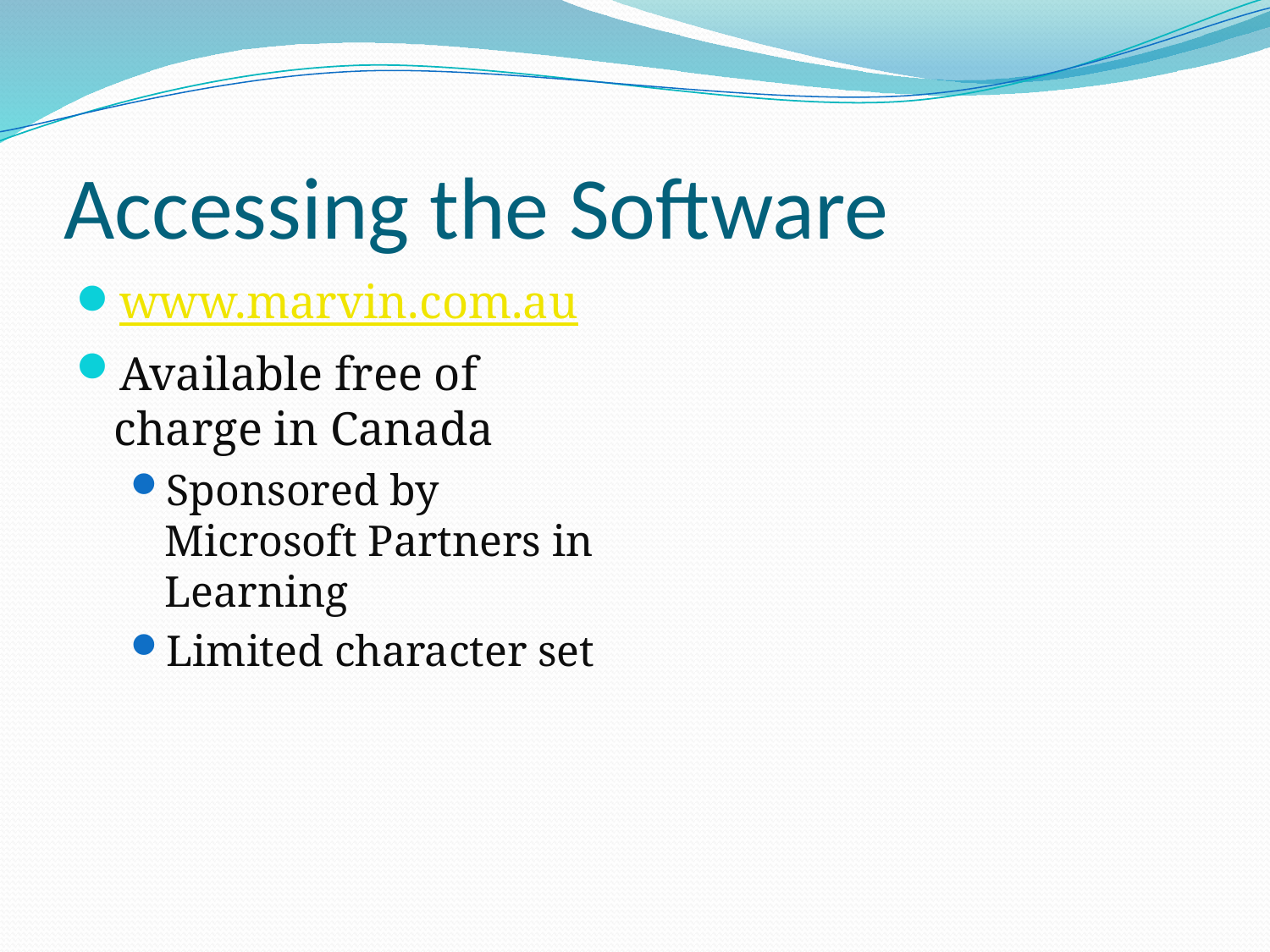

# Accessing the Software
www.marvin.com.au
Available free of charge in Canada
Sponsored by Microsoft Partners in Learning
Limited character set